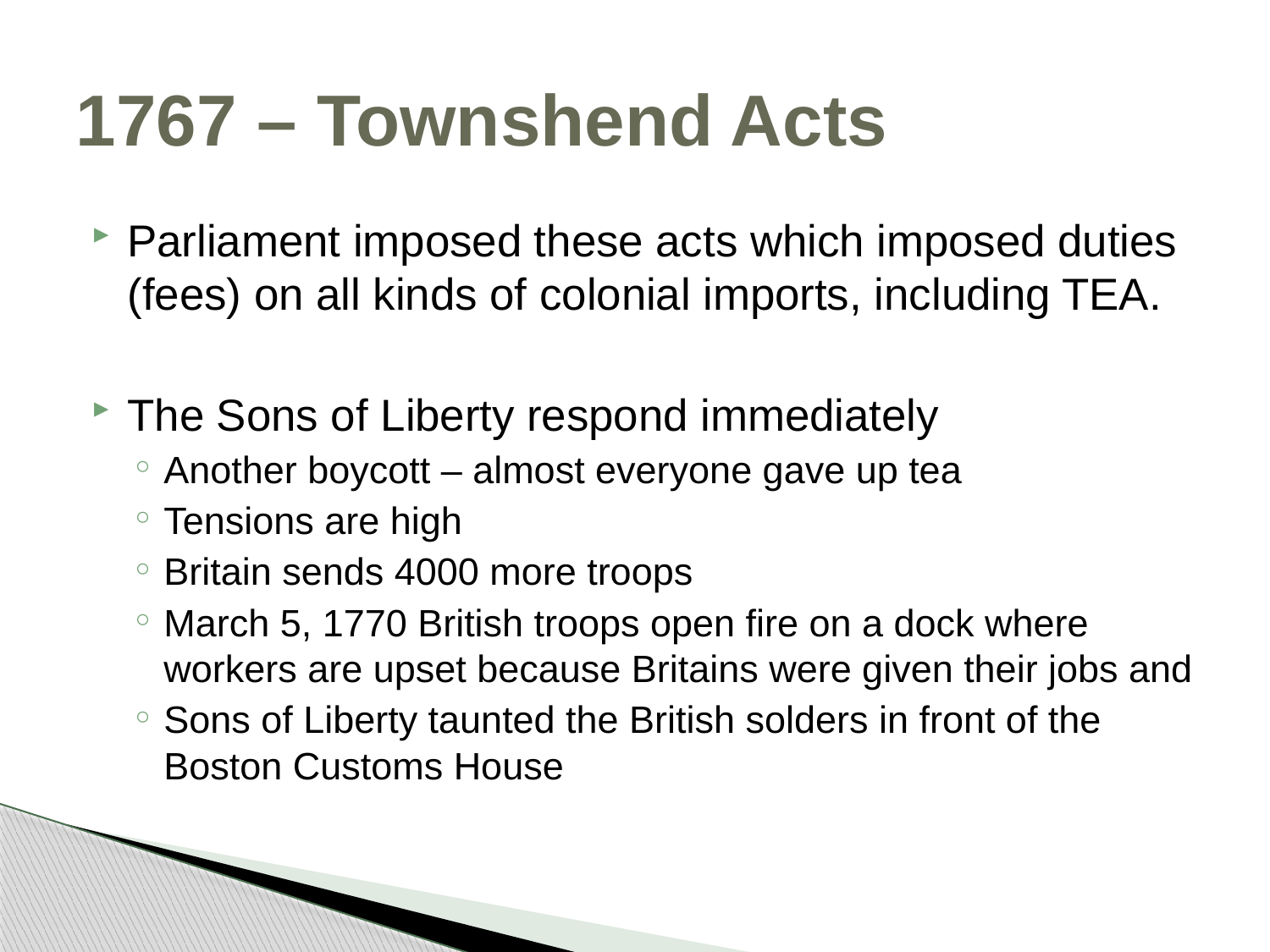

# 1767 – Townshend Acts
Parliament imposed these acts which imposed duties (fees) on all kinds of colonial imports, including TEA.

The Sons of Liberty respond immediately
Another boycott – almost everyone gave up tea
Tensions are high
Britain sends 4000 more troops
March 5, 1770 British troops open fire on a dock where workers are upset because Britains were given their jobs and
Sons of Liberty taunted the British solders in front of the Boston Customs House